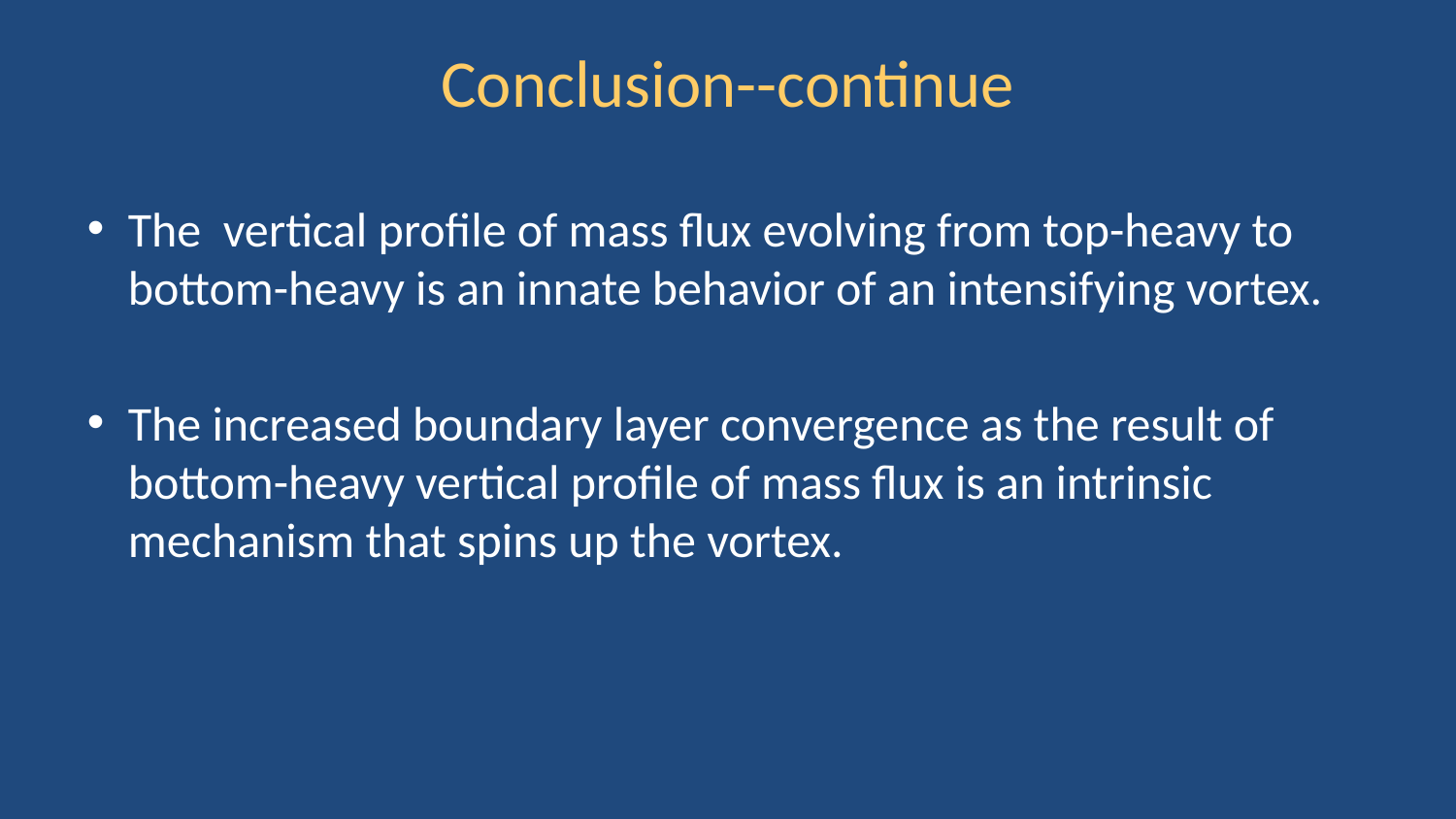

Conclusion--continue
The  vertical profile of mass flux evolving from top-heavy to bottom-heavy is an innate behavior of an intensifying vortex.

The increased boundary layer convergence as the result of bottom-heavy vertical profile of mass flux is an intrinsic mechanism that spins up the vortex.